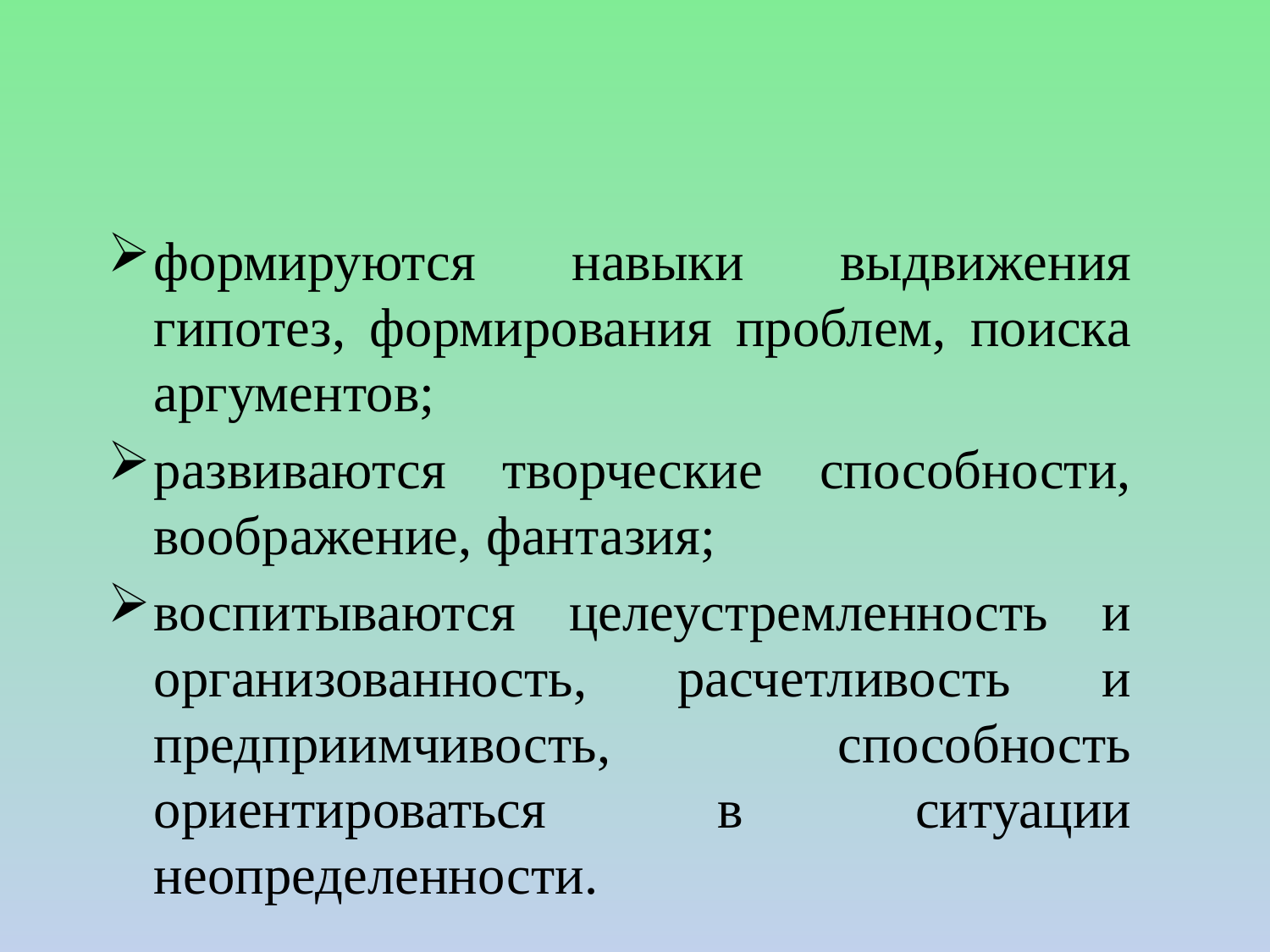

формируются навыки выдвижения гипотез, формирования проблем, поиска аргументов;
развиваются творческие способности, воображение, фантазия;
воспитываются целеустремленность и организованность, расчетливость и предприимчивость, способность ориентироваться в ситуации неопределенности.